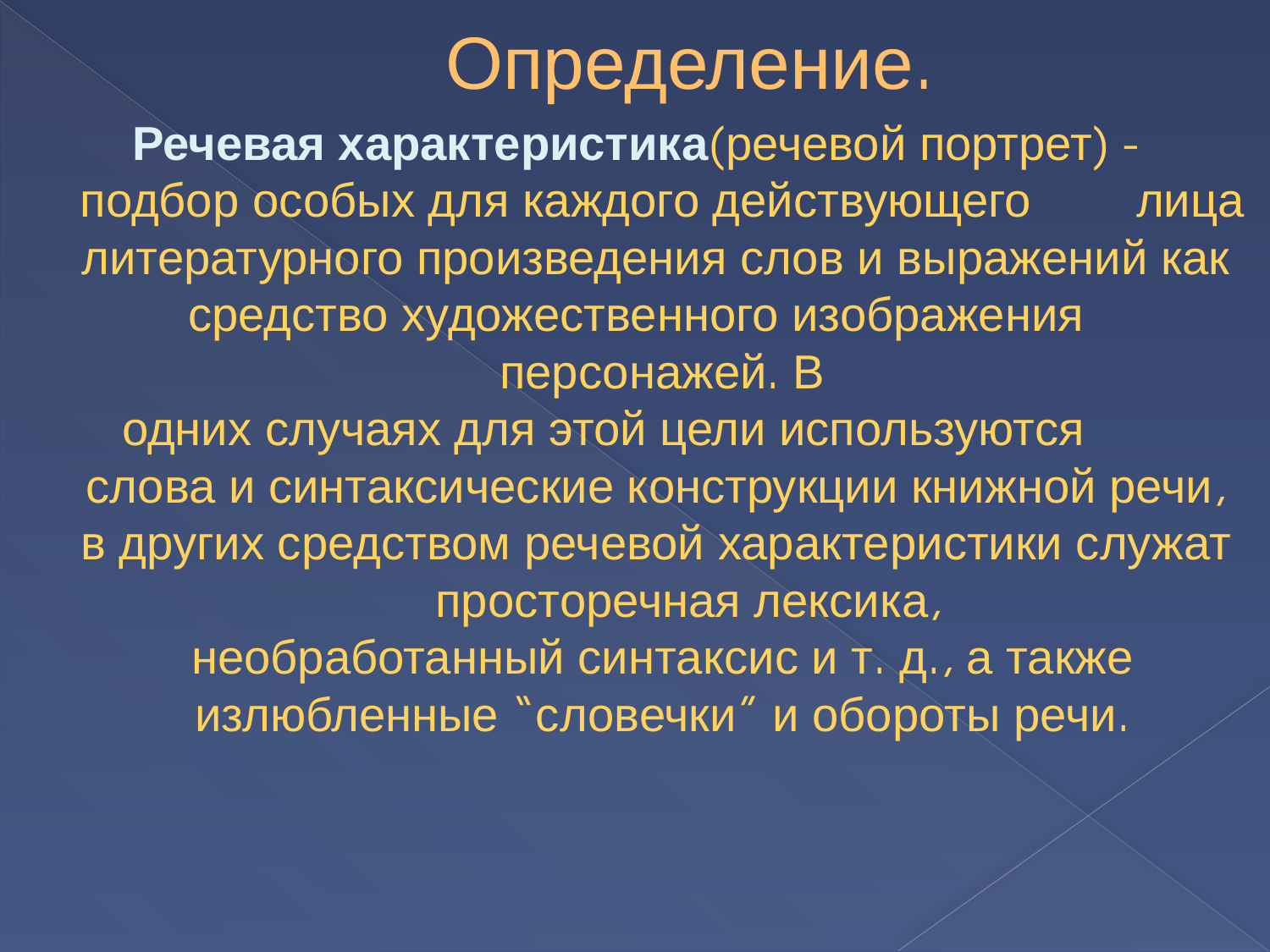

# Определение.
Речевая характеристика(речевой портрет) -подбор особых для каждого действующего        лица литературного произведения слов и выражений как средство художественного изображения     персонажей. В одних случаях для этой цели используются          слова и синтаксические конструкции книжной речи, в других средством речевой характеристики служат      просторечная лексика, необработанный синтаксис и т. д., а также излюбленные “словечки” и обороты речи.